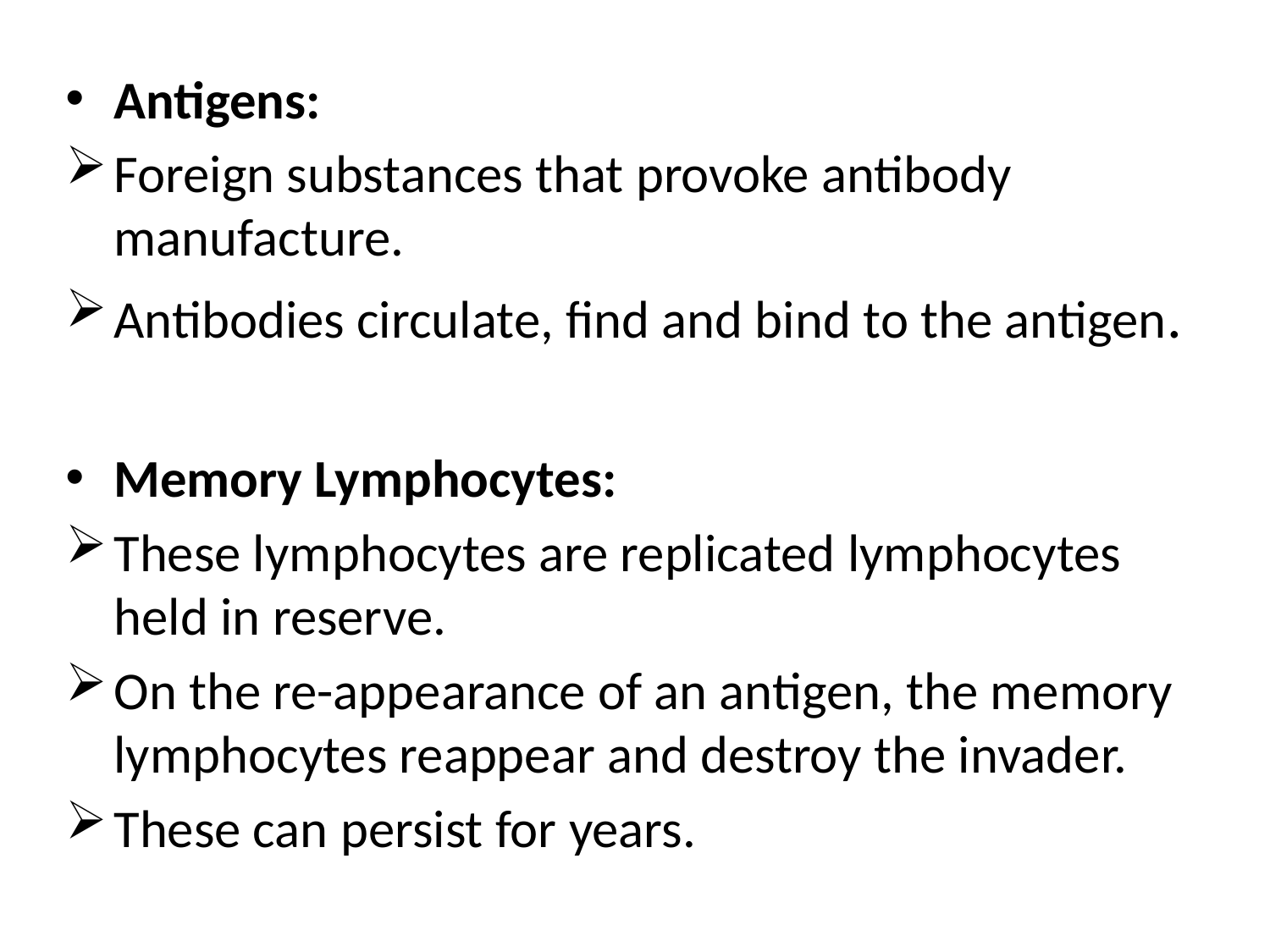

#
Antigens:
Foreign substances that provoke antibody manufacture.
Antibodies circulate, find and bind to the antigen.

Memory Lymphocytes:
These lymphocytes are replicated lymphocytes held in reserve.
On the re-appearance of an antigen, the memory lymphocytes reappear and destroy the invader.
These can persist for years.